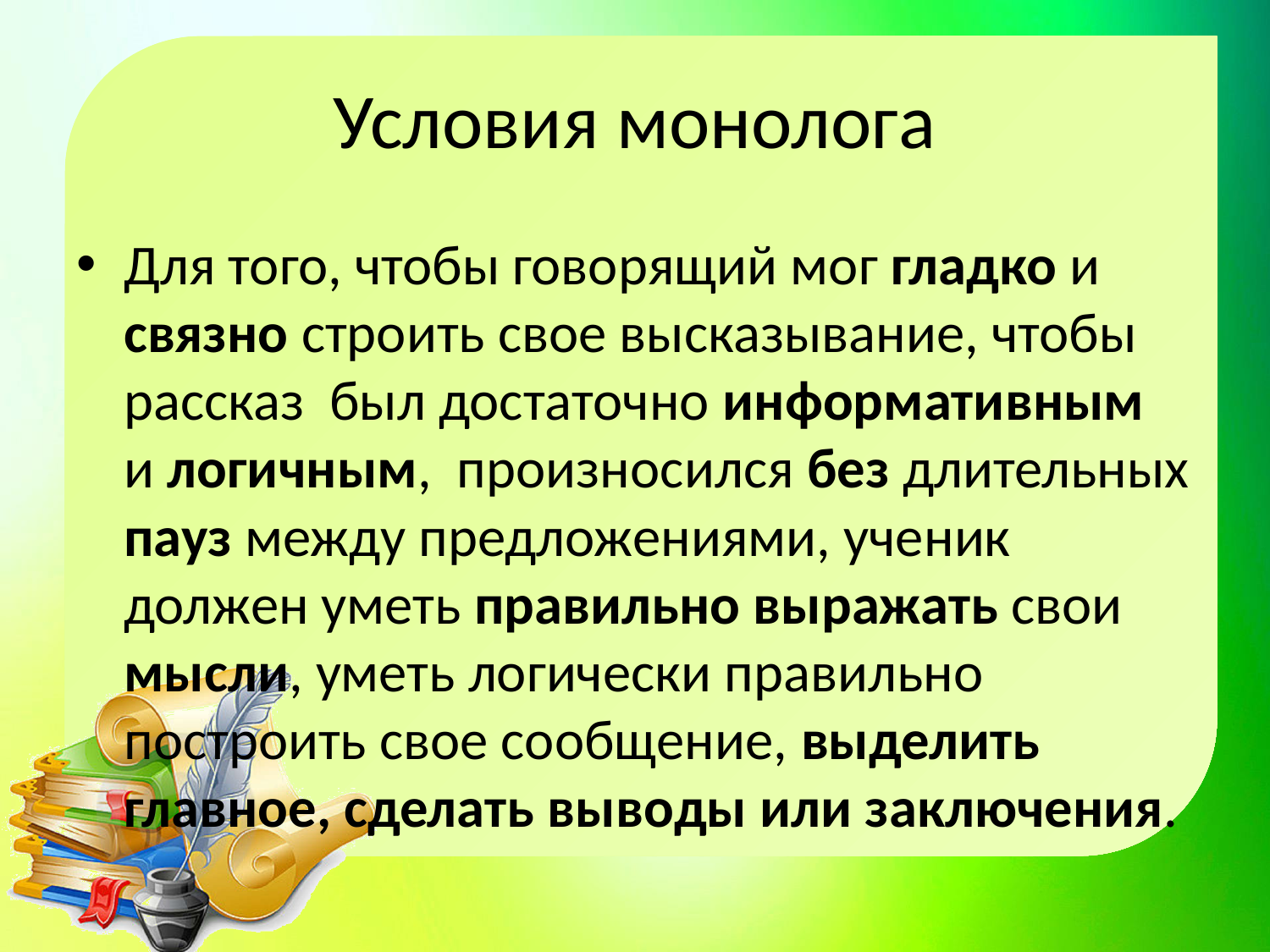

# Условия монолога
Для того, чтобы говорящий мог гладко и связно строить свое высказывание, чтобы рассказ  был достаточно информативным  и логичным,  произносился без длительных пауз между предложениями, ученик должен уметь правильно выражать свои мысли, уметь логически правильно построить свое сообщение, выделить главное, сделать выводы или заключения.